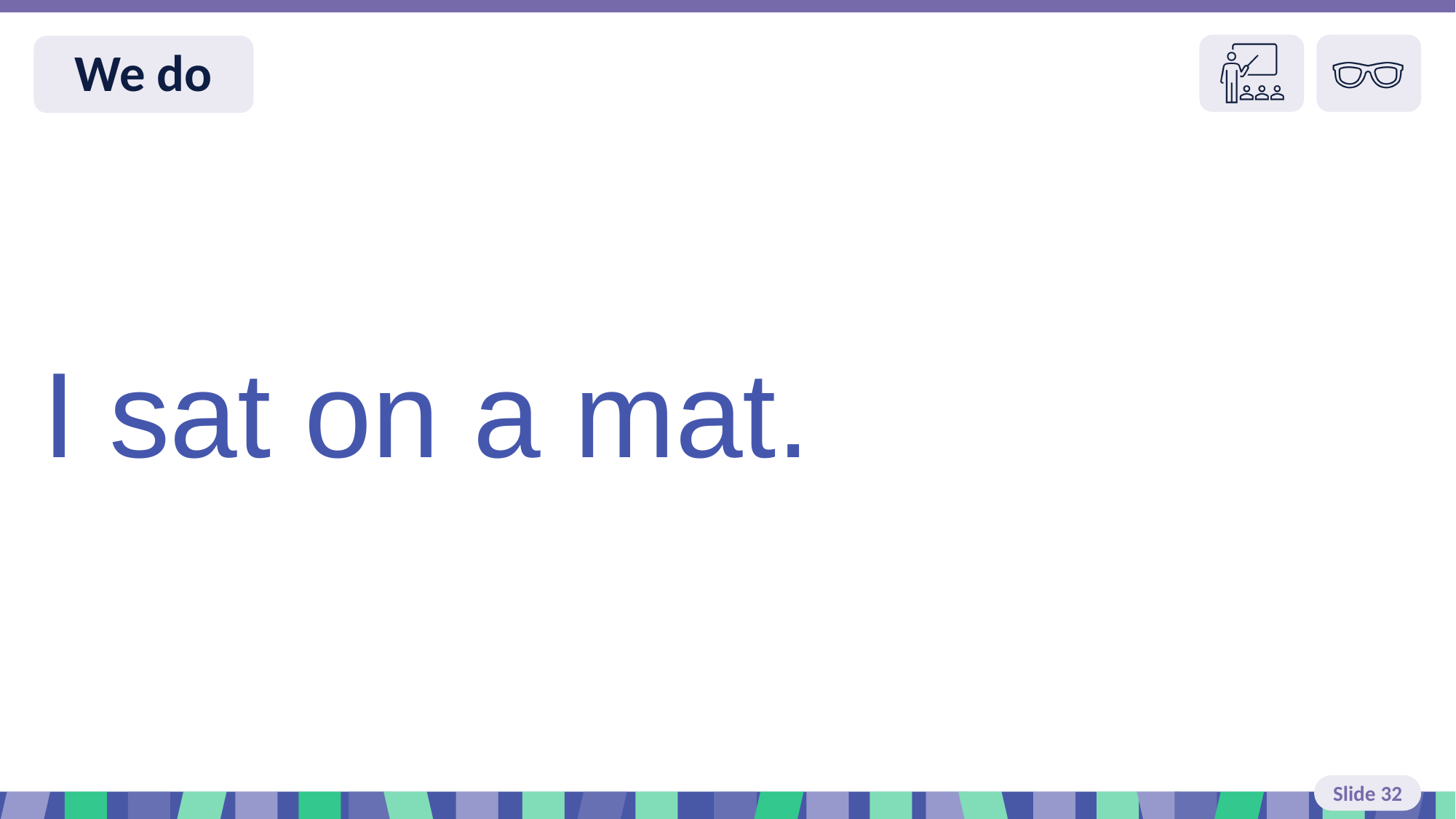

Slide 32 We do read
I sat on a mat.